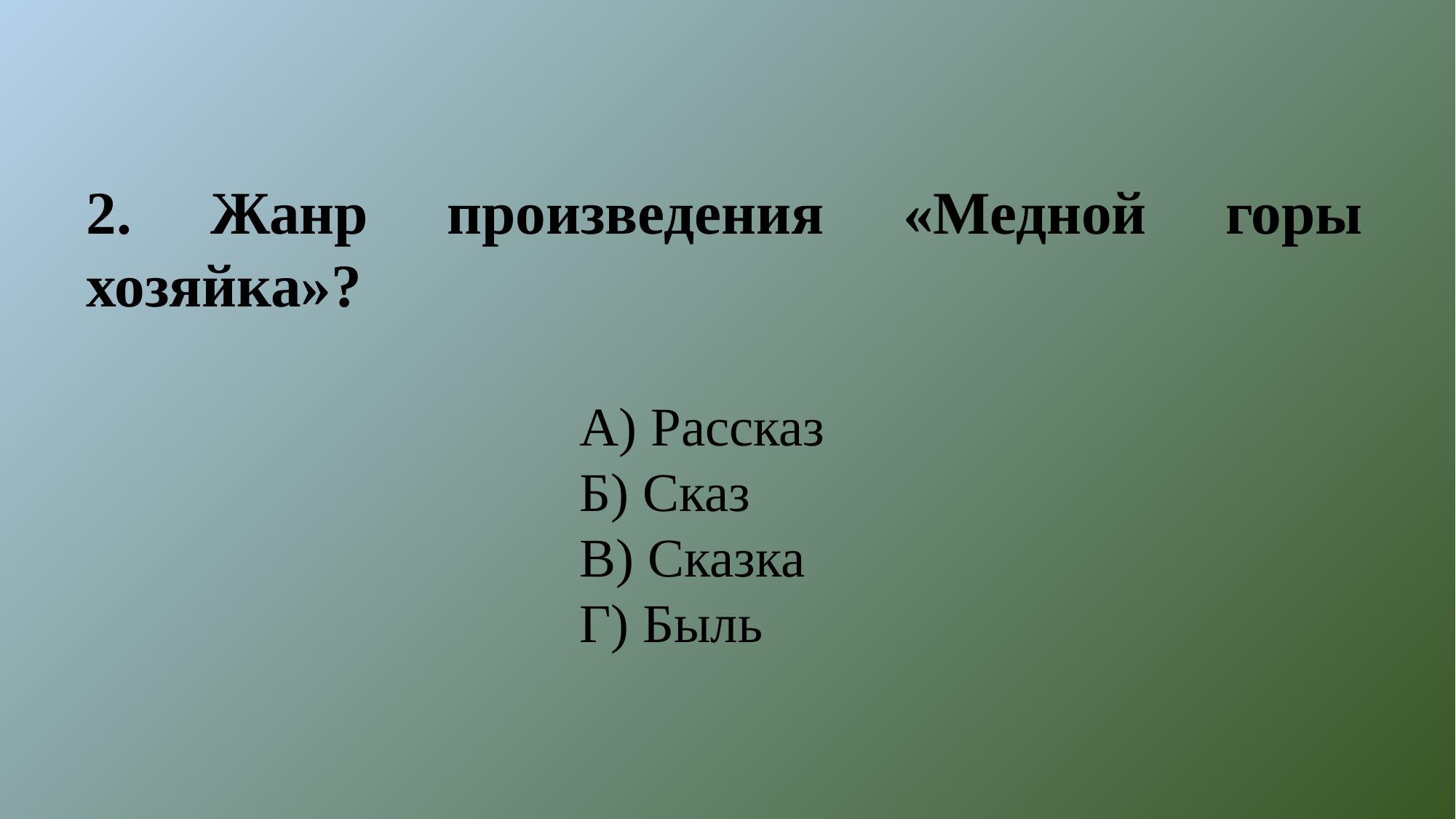

2. Жанр произведения «Медной горы хозяйка»?

А) Рассказ
Б) Сказ
В) Сказка
Г) Быль